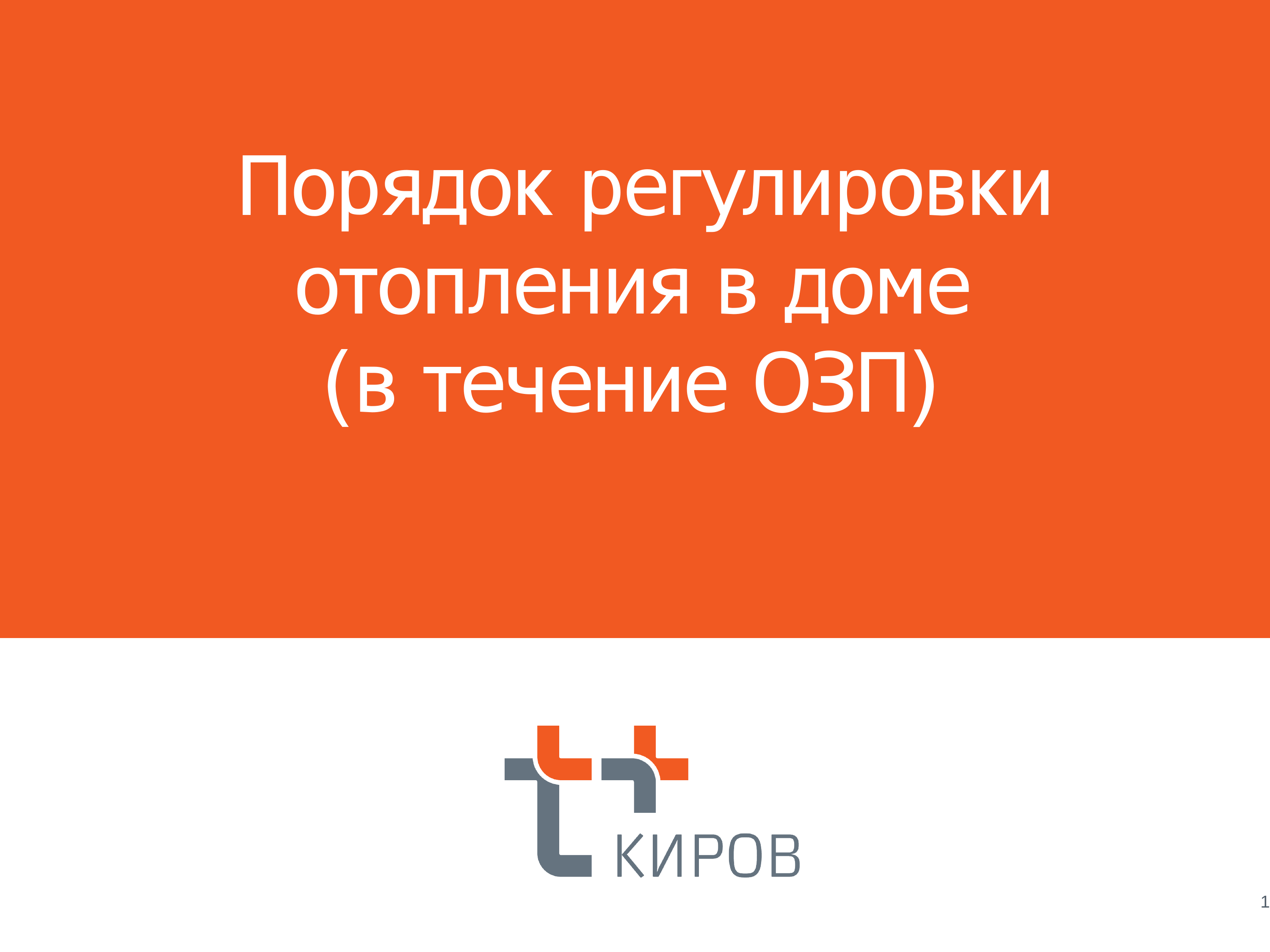

# Порядок регулировки отопления в доме (в течение ОЗП)
1